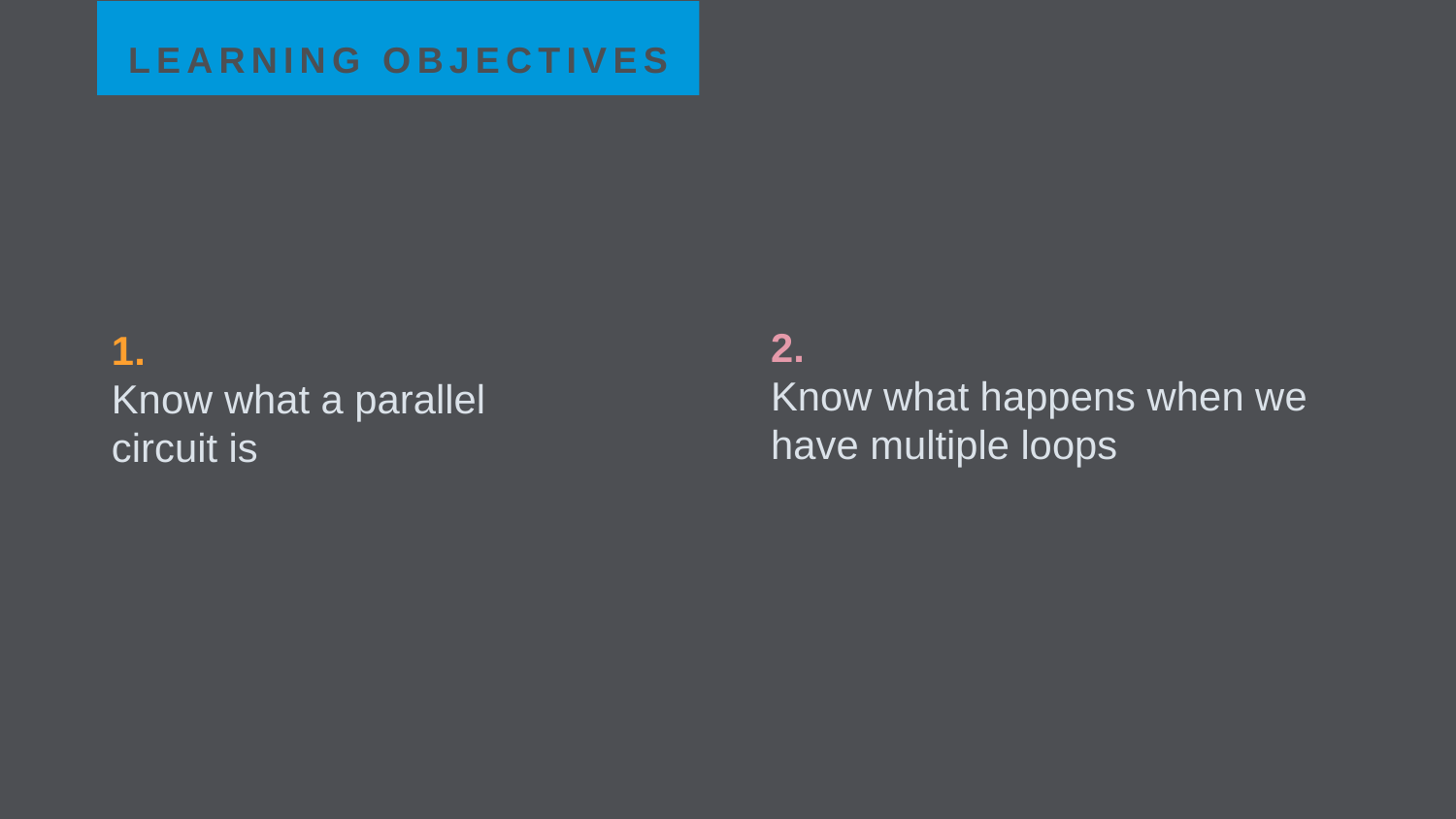

LEARNING OBJECTIVES
2.
Know what happens when we have multiple loops
1.
Know what a parallel circuit is